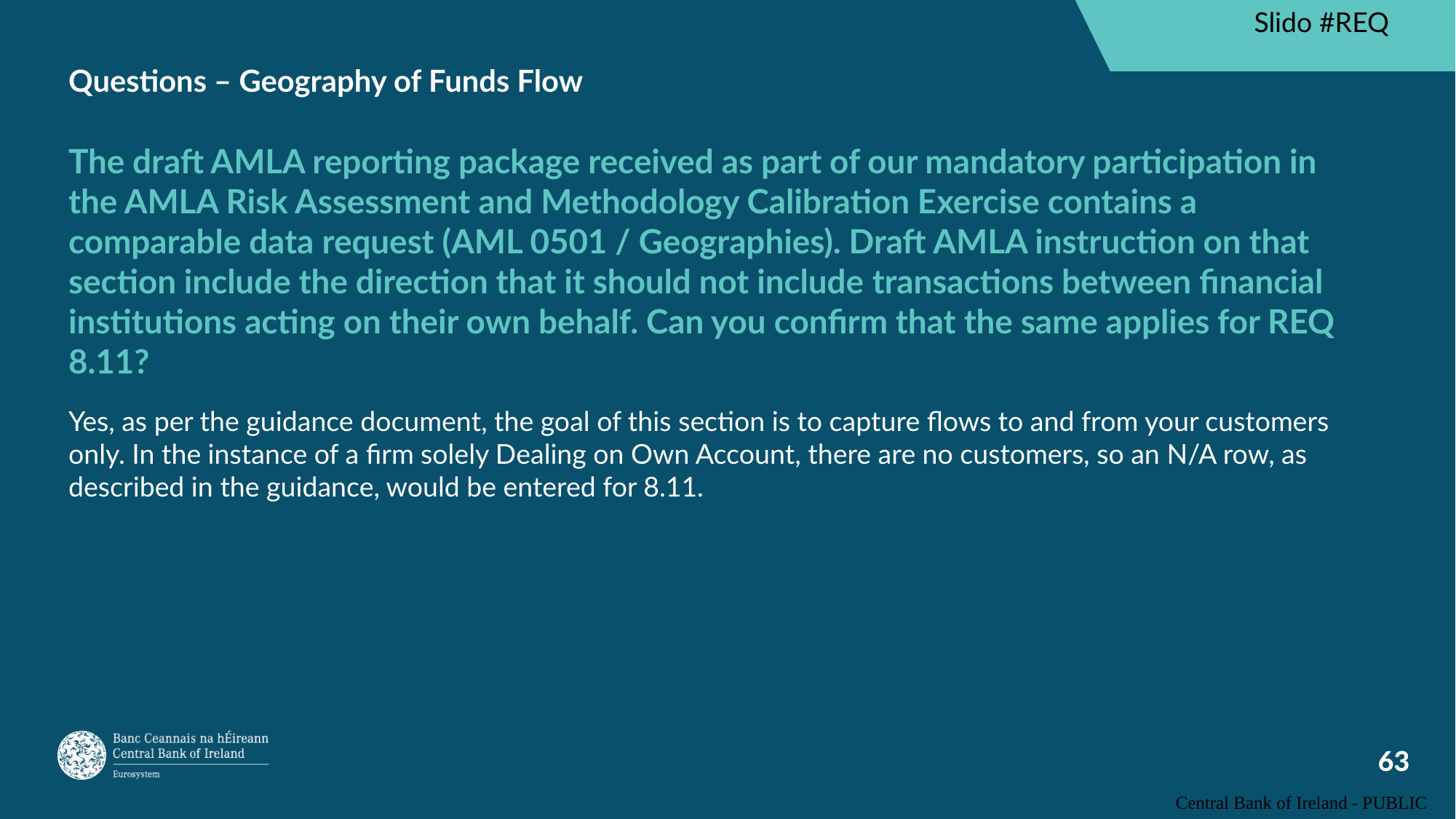

Slido #REQ
# Questions – Geography of Funds Flow

The draft AMLA reporting package received as part of our mandatory participation in the AMLA Risk Assessment and Methodology Calibration Exercise contains a comparable data request (AML 0501 / Geographies). Draft AMLA instruction on that section include the direction that it should not include transactions between financial institutions acting on their own behalf. Can you confirm that the same applies for REQ 8.11?

Yes, as per the guidance document, the goal of this section is to capture flows to and from your customers only. In the instance of a firm solely Dealing on Own Account, there are no customers, so an N/A row, as described in the guidance, would be entered for 8.11.
Central Bank of Ireland - PUBLIC